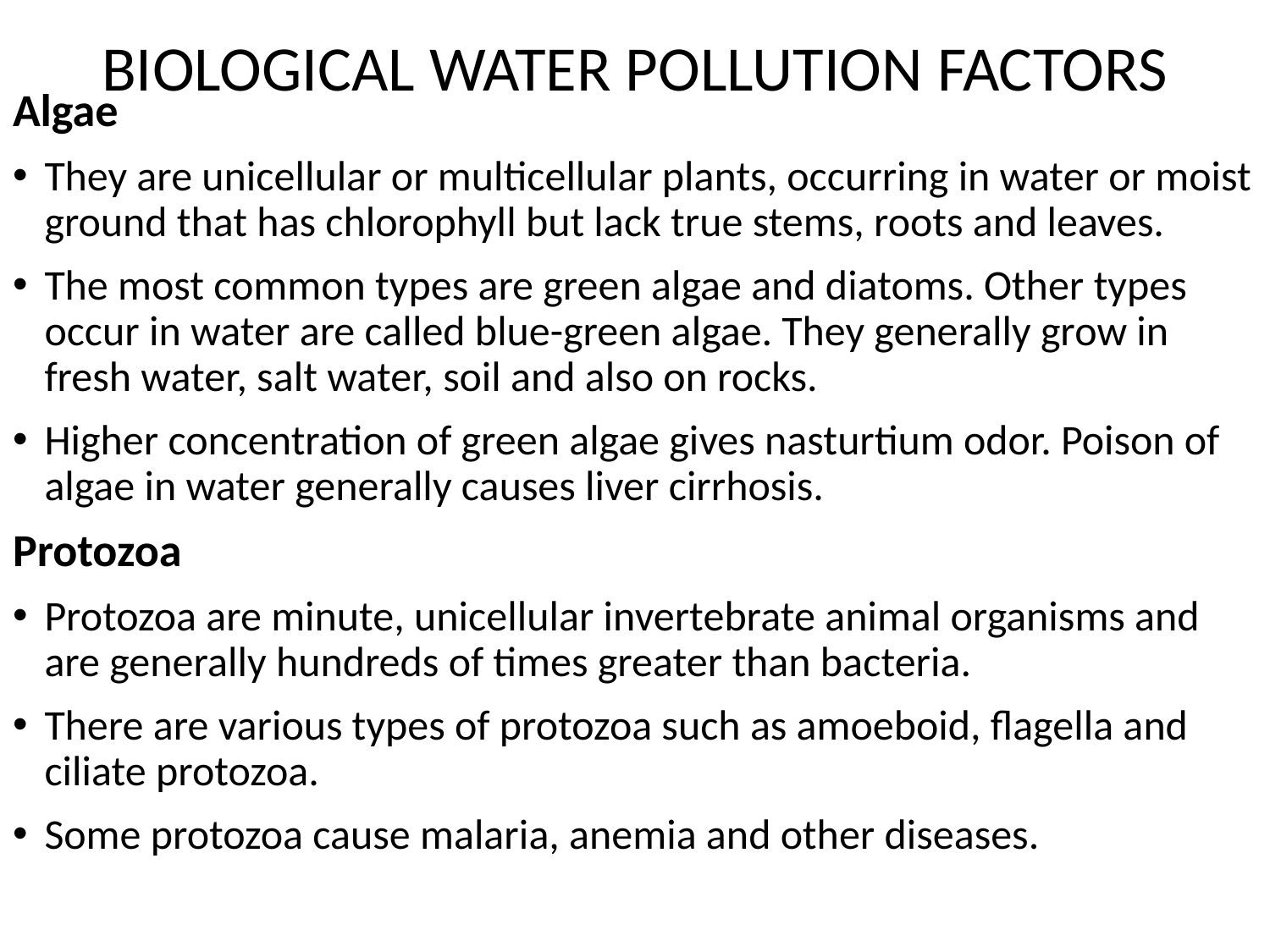

# BIOLOGICAL WATER POLLUTION FACTORS
Algae
They are unicellular or multicellular plants, occurring in water or moist ground that has chlorophyll but lack true stems, roots and leaves.
The most common types are green algae and diatoms. Other types occur in water are called blue-green algae. They generally grow in fresh water, salt water, soil and also on rocks.
Higher concentration of green algae gives nasturtium odor. Poison of algae in water generally causes liver cirrhosis.
Protozoa
Protozoa are minute, unicellular invertebrate animal organisms and are generally hundreds of times greater than bacteria.
There are various types of protozoa such as amoeboid, flagella and ciliate protozoa.
Some protozoa cause malaria, anemia and other diseases.